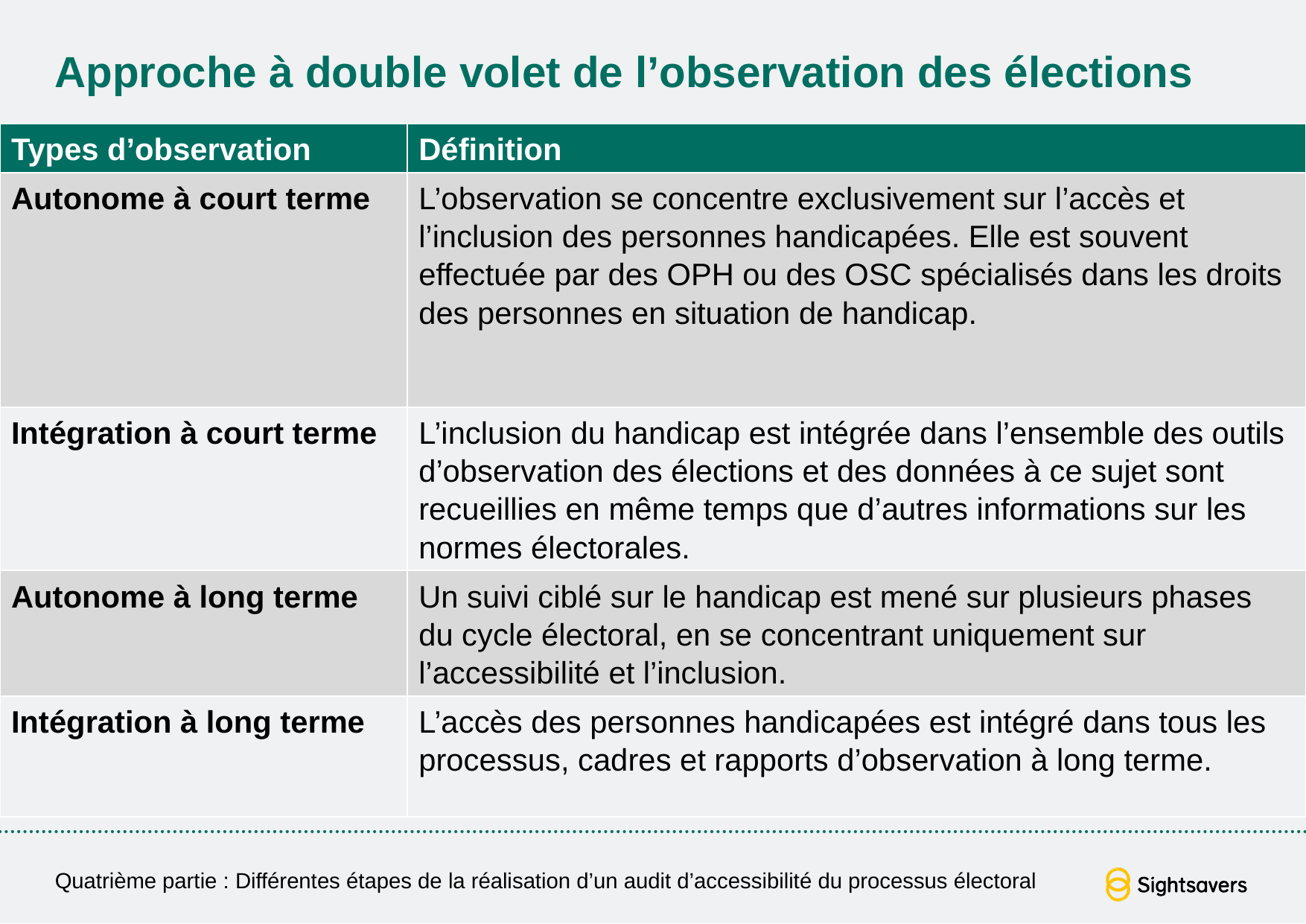

# Approche à double volet de l’observation des élections
| Types d’observation | Définition |
| --- | --- |
| Autonome à court terme | L’observation se concentre exclusivement sur l’accès et l’inclusion des personnes handicapées. Elle est souvent effectuée par des OPH ou des OSC spécialisés dans les droits des personnes en situation de handicap. |
| Intégration à court terme | L’inclusion du handicap est intégrée dans l’ensemble des outils d’observation des élections et des données à ce sujet sont recueillies en même temps que d’autres informations sur les normes électorales. |
| Autonome à long terme | Un suivi ciblé sur le handicap est mené sur plusieurs phases du cycle électoral, en se concentrant uniquement sur l’accessibilité et l’inclusion. |
| Intégration à long terme | L’accès des personnes handicapées est intégré dans tous les processus, cadres et rapports d’observation à long terme. |
Quatrième partie : Différentes étapes de la réalisation d’un audit d’accessibilité du processus électoral